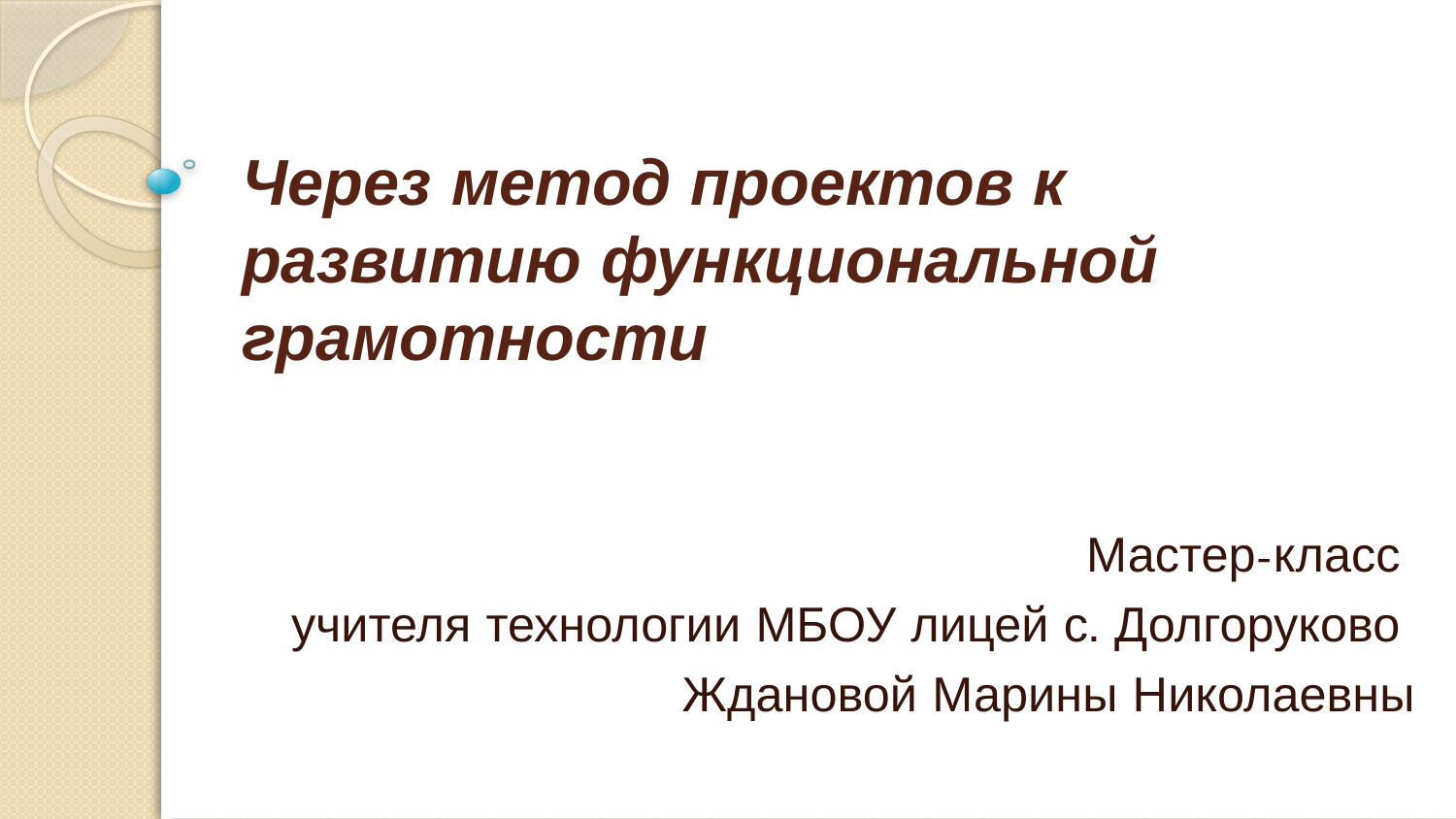

# Через метод проектов к развитию функциональной грамотности
Мастер-класс
учителя технологии МБОУ лицей с. Долгоруково
Ждановой Марины Николаевны